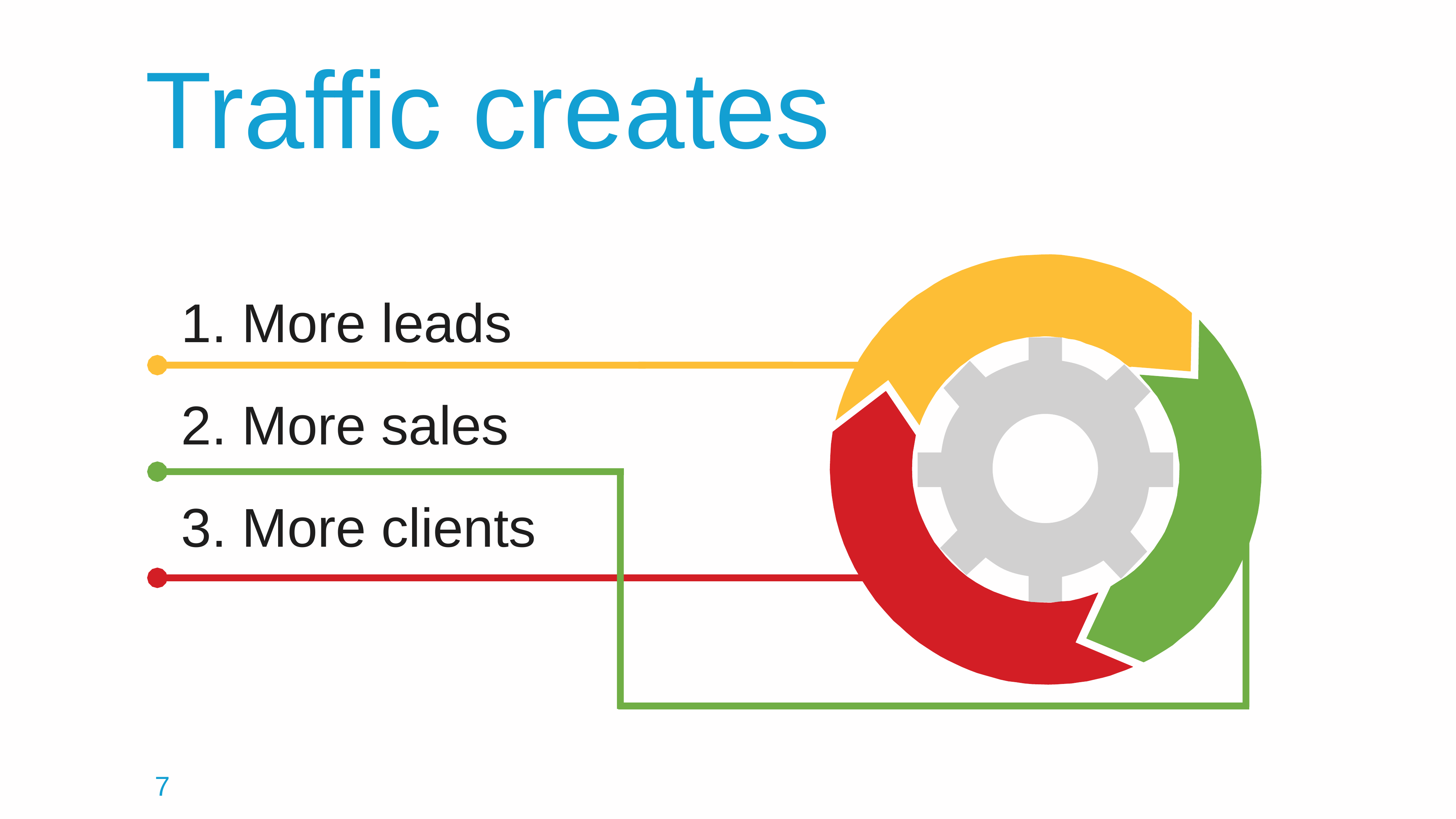

Traffic creates

1. More leads

2. More sales

3. More clients

7